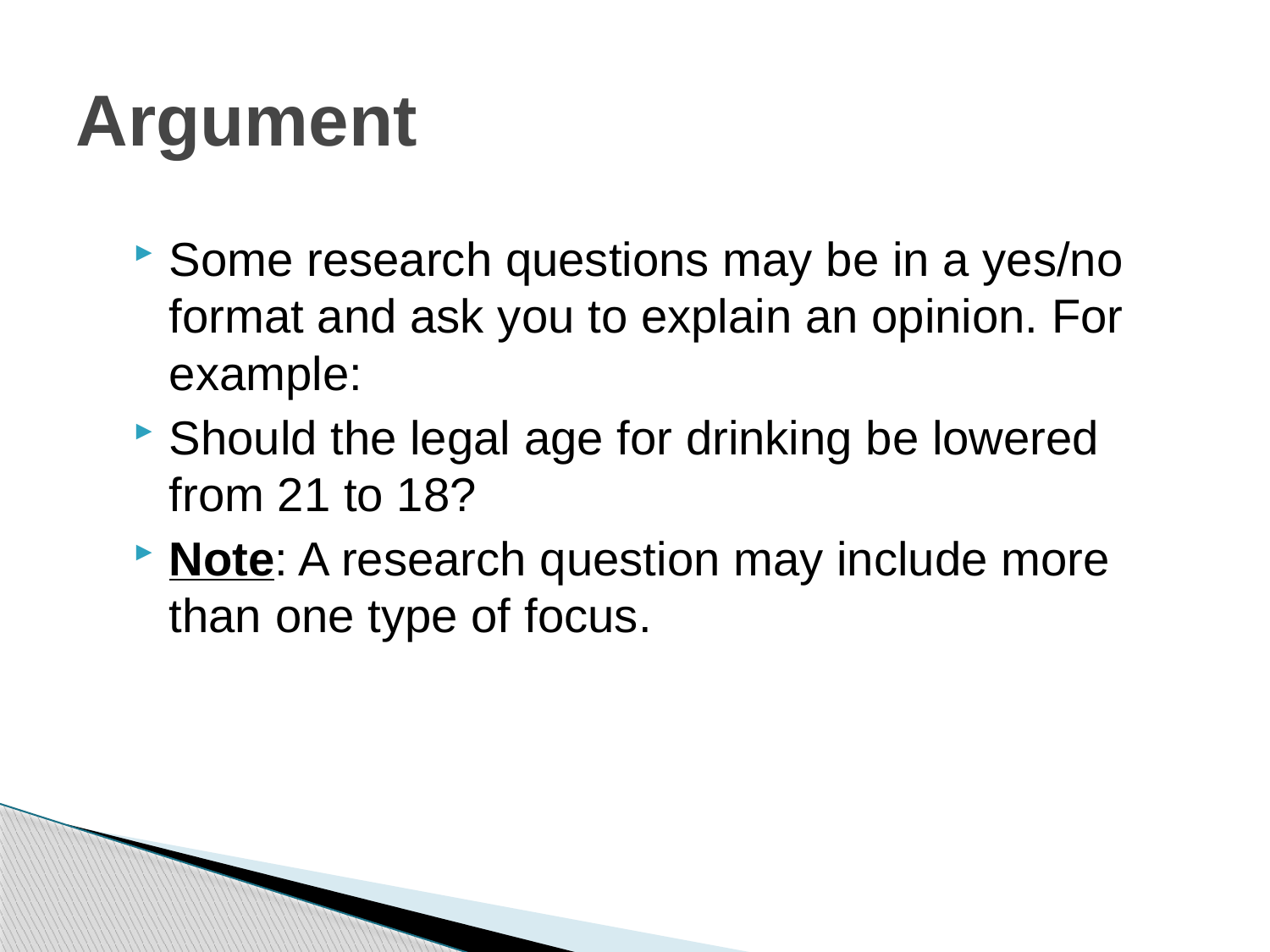

# Argument
Some research questions may be in a yes/no format and ask you to explain an opinion. For example:
Should the legal age for drinking be lowered from 21 to 18?
Note: A research question may include more than one type of focus.